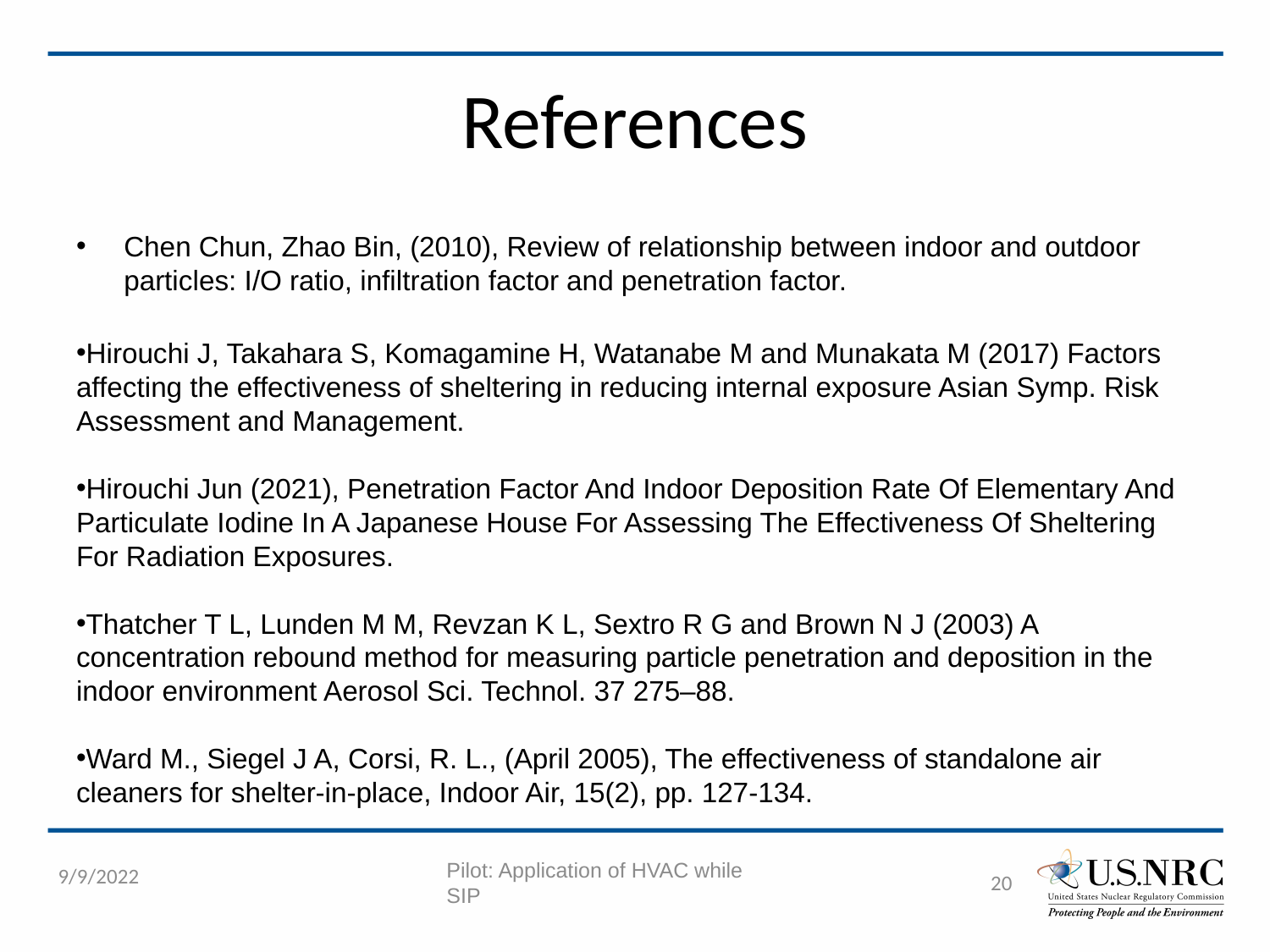

# References
Chen Chun, Zhao Bin, (2010), Review of relationship between indoor and outdoor particles: I/O ratio, infiltration factor and penetration factor.

Hirouchi J, Takahara S, Komagamine H, Watanabe M and Munakata M (2017) Factors affecting the effectiveness of sheltering in reducing internal exposure Asian Symp. Risk Assessment and Management.

Hirouchi Jun (2021), Penetration Factor And Indoor Deposition Rate Of Elementary And Particulate Iodine In A Japanese House For Assessing The Effectiveness Of Sheltering For Radiation Exposures.

Thatcher T L, Lunden M M, Revzan K L, Sextro R G and Brown N J (2003) A concentration rebound method for measuring particle penetration and deposition in the indoor environment Aerosol Sci. Technol. 37 275–88.

Ward M., Siegel J A, Corsi, R. L., (April 2005), The effectiveness of standalone air cleaners for shelter-in-place, Indoor Air, 15(2), pp. 127-134.

9/9/2022
Pilot: Application of HVAC while SIP
20